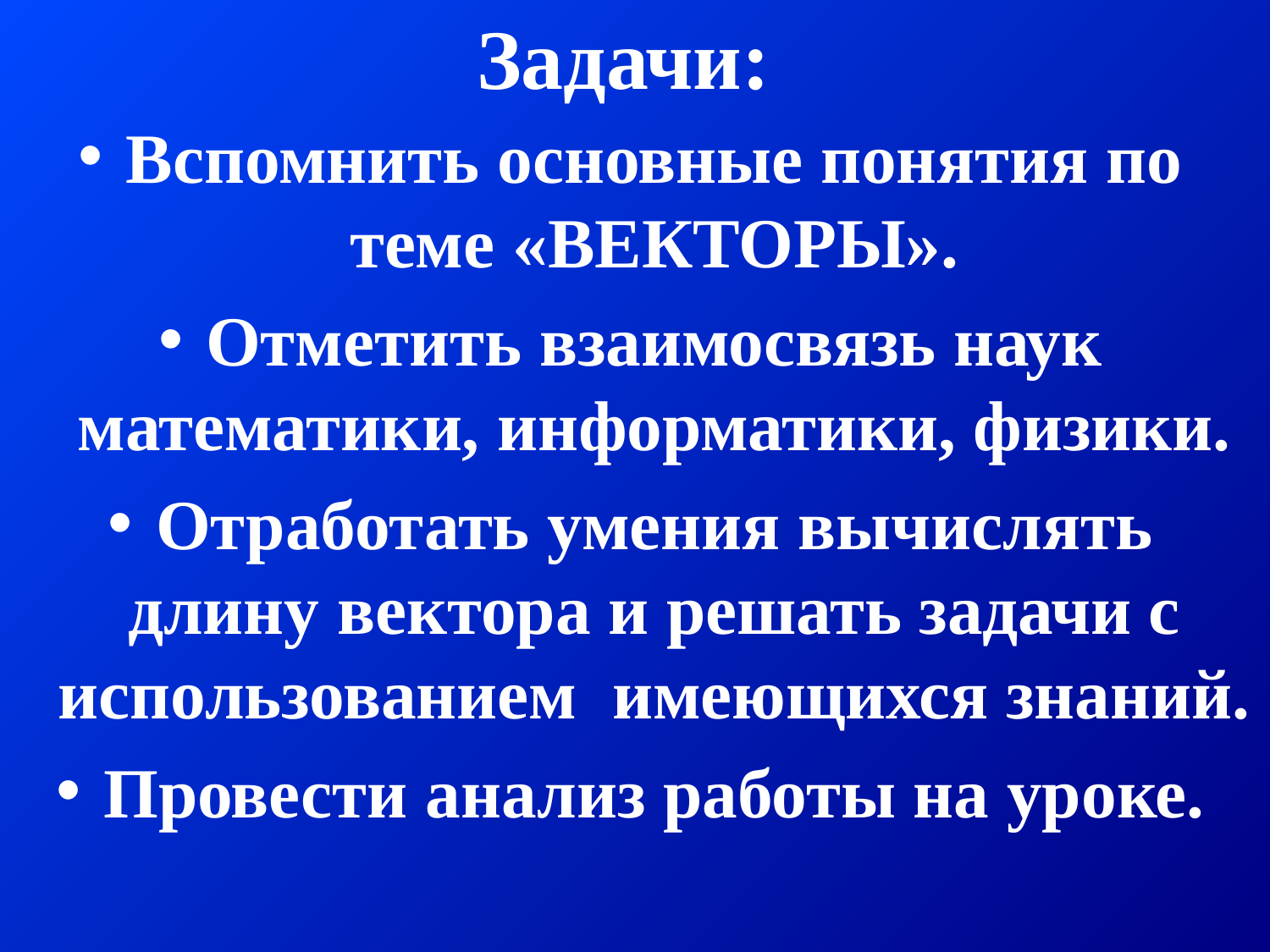

# Задачи:
Вспомнить основные понятия по теме «ВЕКТОРЫ».
Отметить взаимосвязь наук математики, информатики, физики.
Отработать умения вычислять длину вектора и решать задачи с использованием  имеющихся знаний.
Провести анализ работы на уроке.